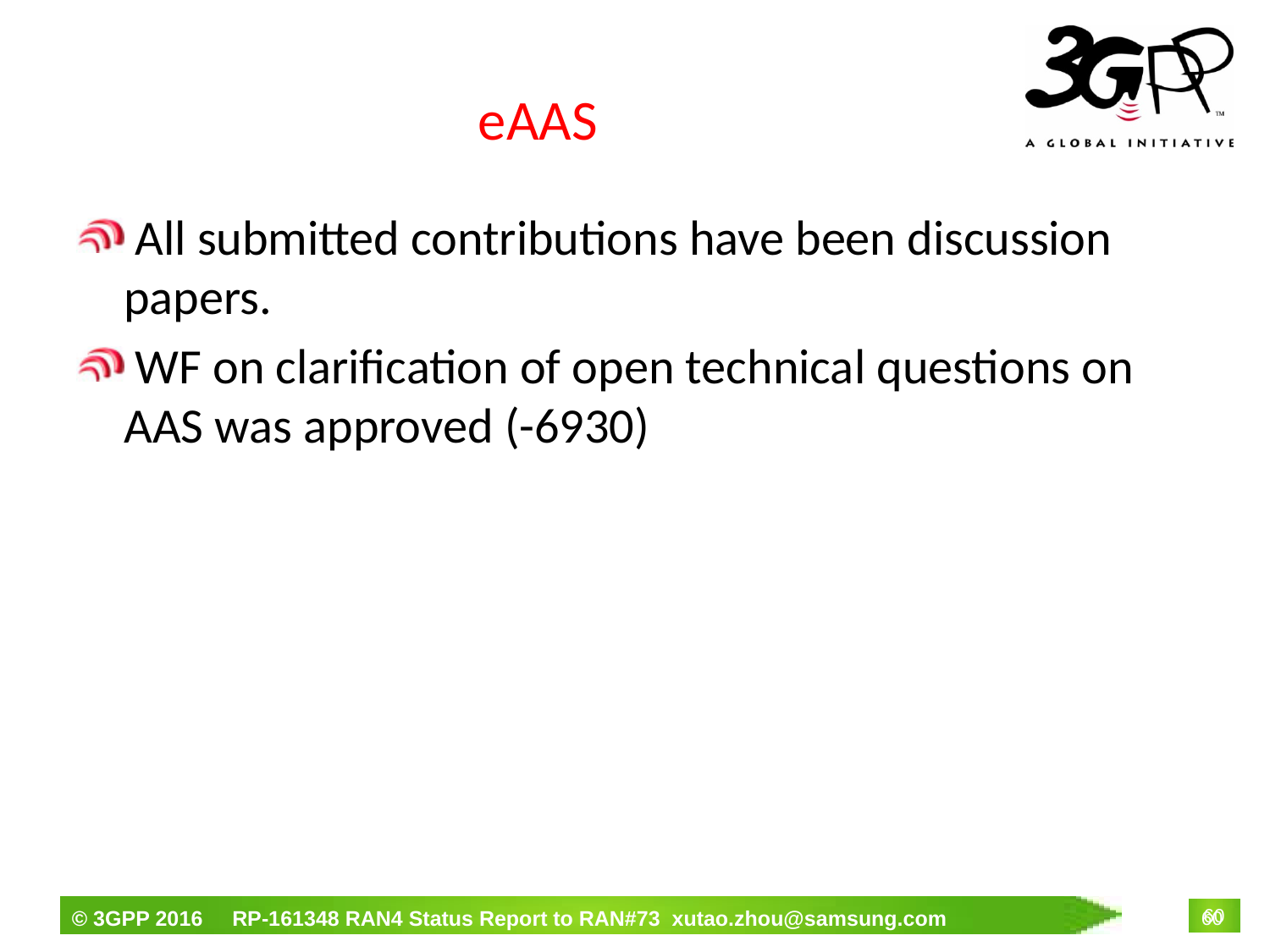

# eAAS
 All submitted contributions have been discussion papers.
 WF on clarification of open technical questions on AAS was approved (-6930)

60